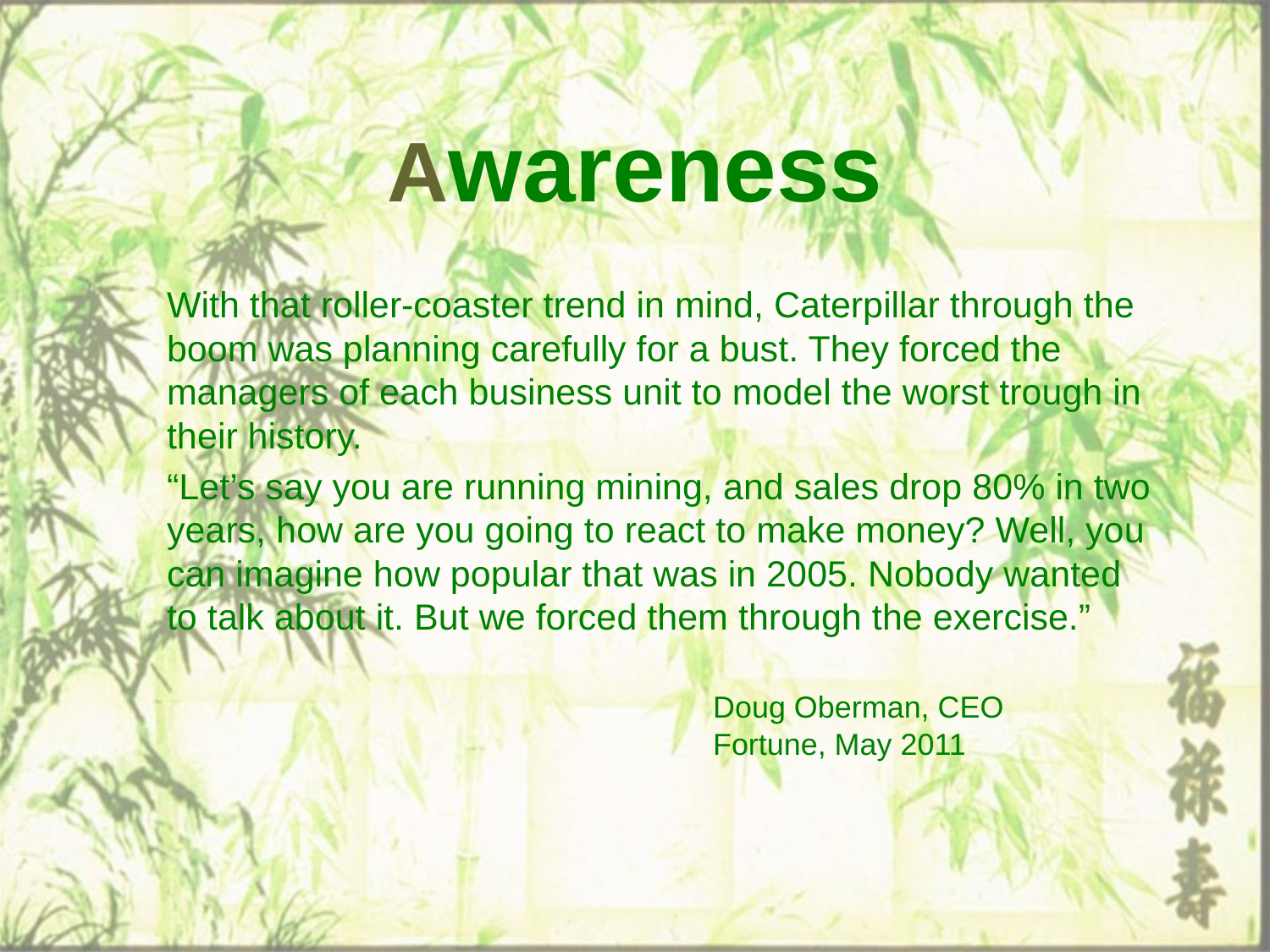

# Awareness
With that roller-coaster trend in mind, Caterpillar through the boom was planning carefully for a bust. They forced the managers of each business unit to model the worst trough in their history.
“Let’s say you are running mining, and sales drop 80% in two years, how are you going to react to make money? Well, you can imagine how popular that was in 2005. Nobody wanted to talk about it. But we forced them through the exercise.”
	Doug Oberman, CEO
	Fortune, May 2011